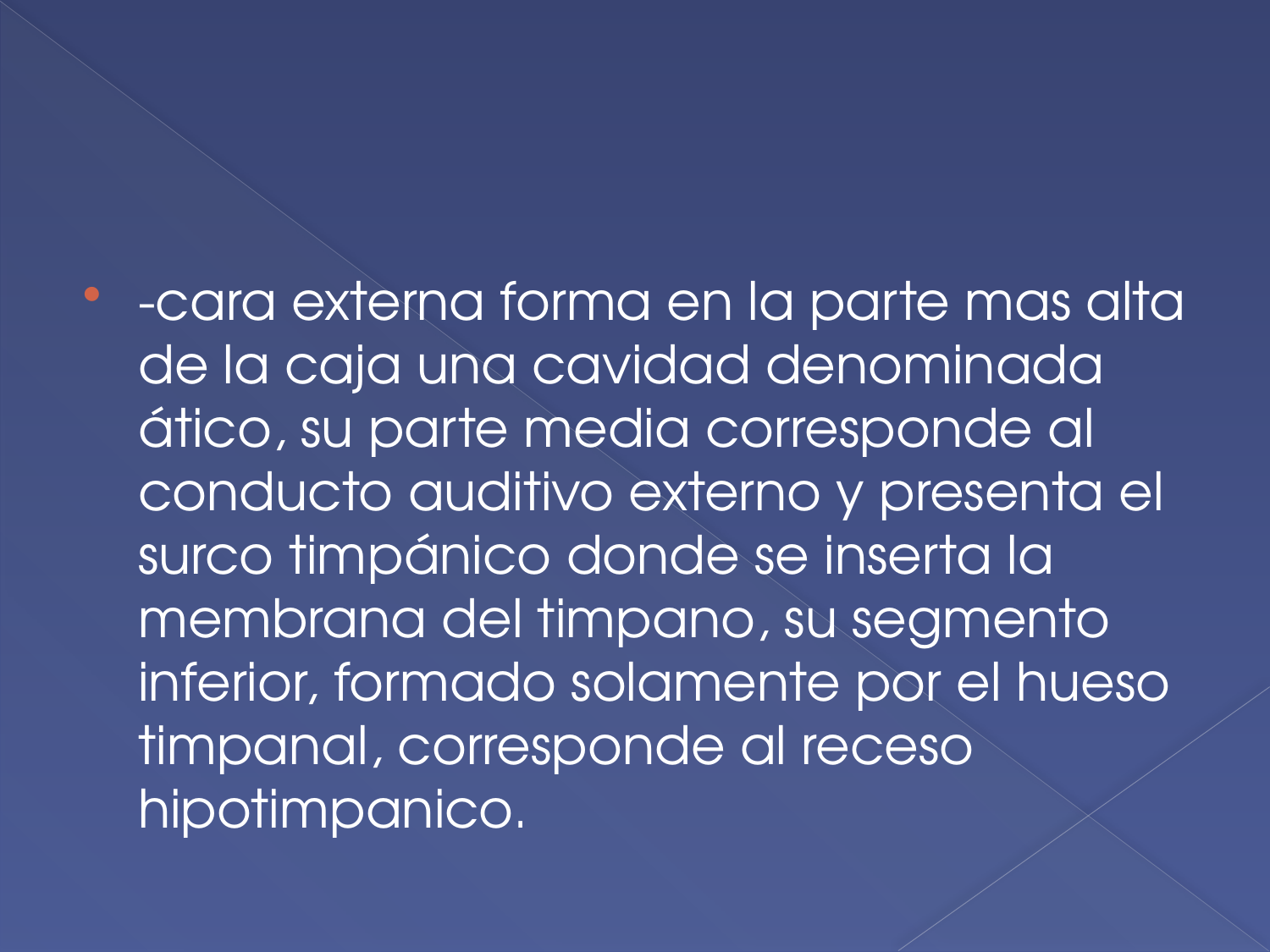

#
-cara externa forma en la parte mas alta de la caja una cavidad denominada ático, su parte media corresponde al conducto auditivo externo y presenta el surco timpánico donde se inserta la membrana del timpano, su segmento inferior, formado solamente por el hueso timpanal, corresponde al receso hipotimpanico.